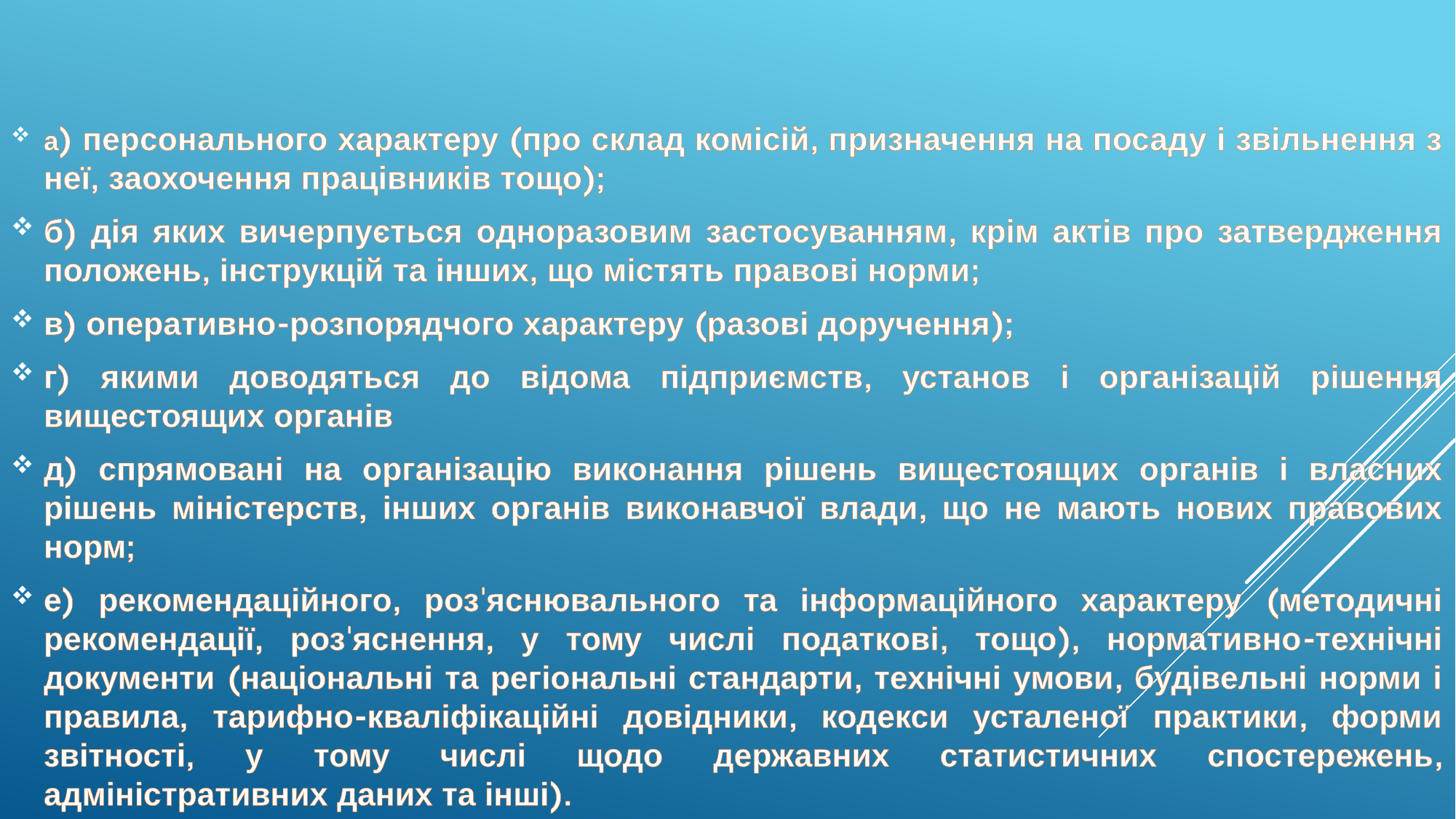

а) персонального характеру (про склад комісій, призначення на посаду і звільнення з неї, заохочення працівників тощо);
б) дія яких вичерпується одноразовим застосуванням, крім актів про затвердження положень, інструкцій та інших, що містять правові норми;
в) оперативно-розпорядчого характеру (разові доручення);
г) якими доводяться до відома підприємств, установ і організацій рішення вищестоящих органів
д) спрямовані на організацію виконання рішень вищестоящих органів і власних рішень міністерств, інших органів виконавчої влади, що не мають нових правових норм;
е) рекомендаційного, роз'яснювального та інформаційного характеру (методичні рекомендації, роз'яснення, у тому числі податкові, тощо), нормативно-технічні документи (національні та регіональні стандарти, технічні умови, будівельні норми і правила, тарифно-кваліфікаційні довідники, кодекси усталеної практики, форми звітності, у тому числі щодо державних статистичних спостережень, адміністративних даних та інші).